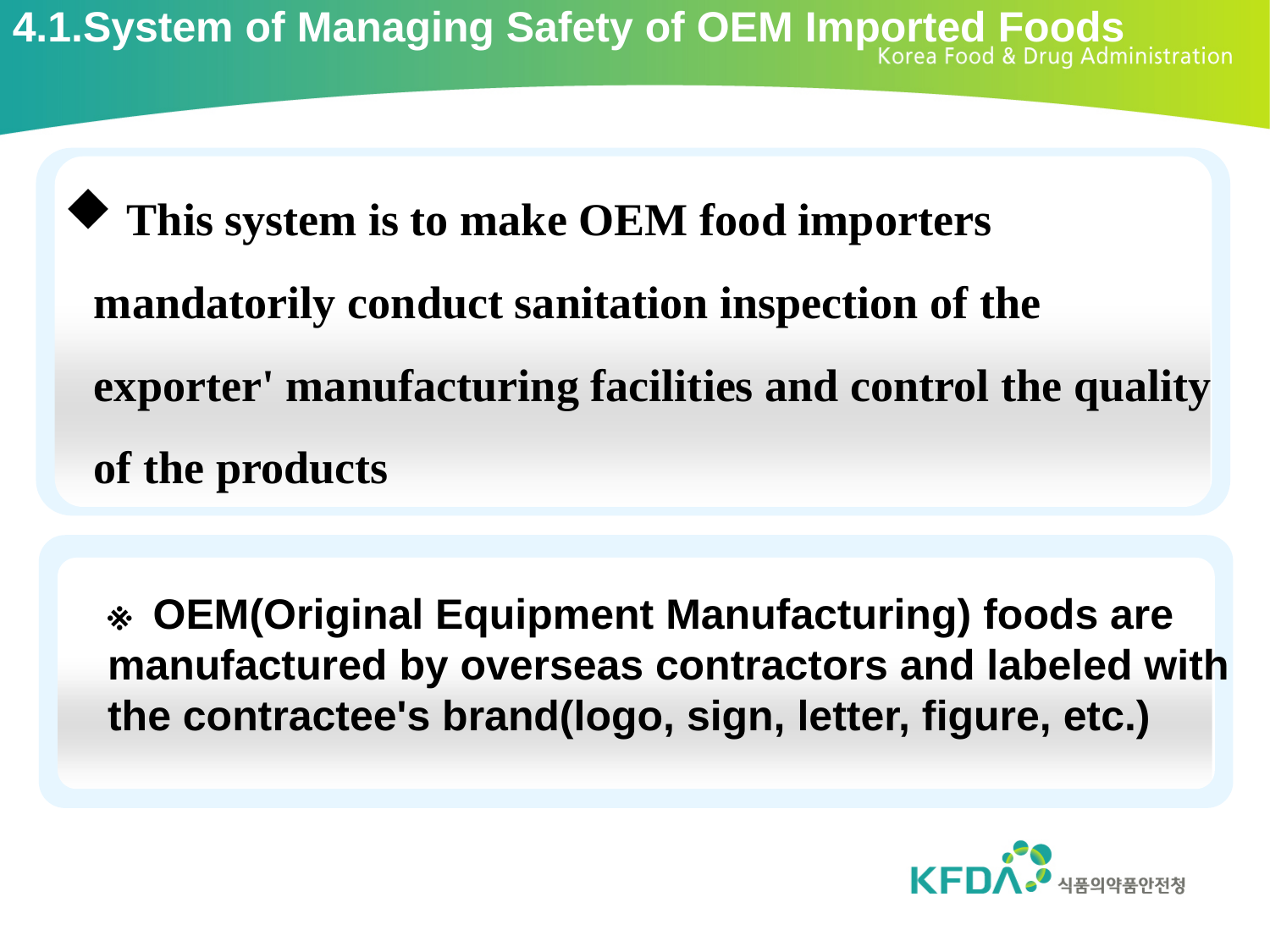

4.1.System of Managing Safety of OEM Imported Foods

 This system is to make OEM food importers mandatorily conduct sanitation inspection of the exporter' manufacturing facilities and control the quality of the products

※  OEM(Original Equipment Manufacturing) foods are manufactured by overseas contractors and labeled with the contractee's brand(logo, sign, letter, figure, etc.)